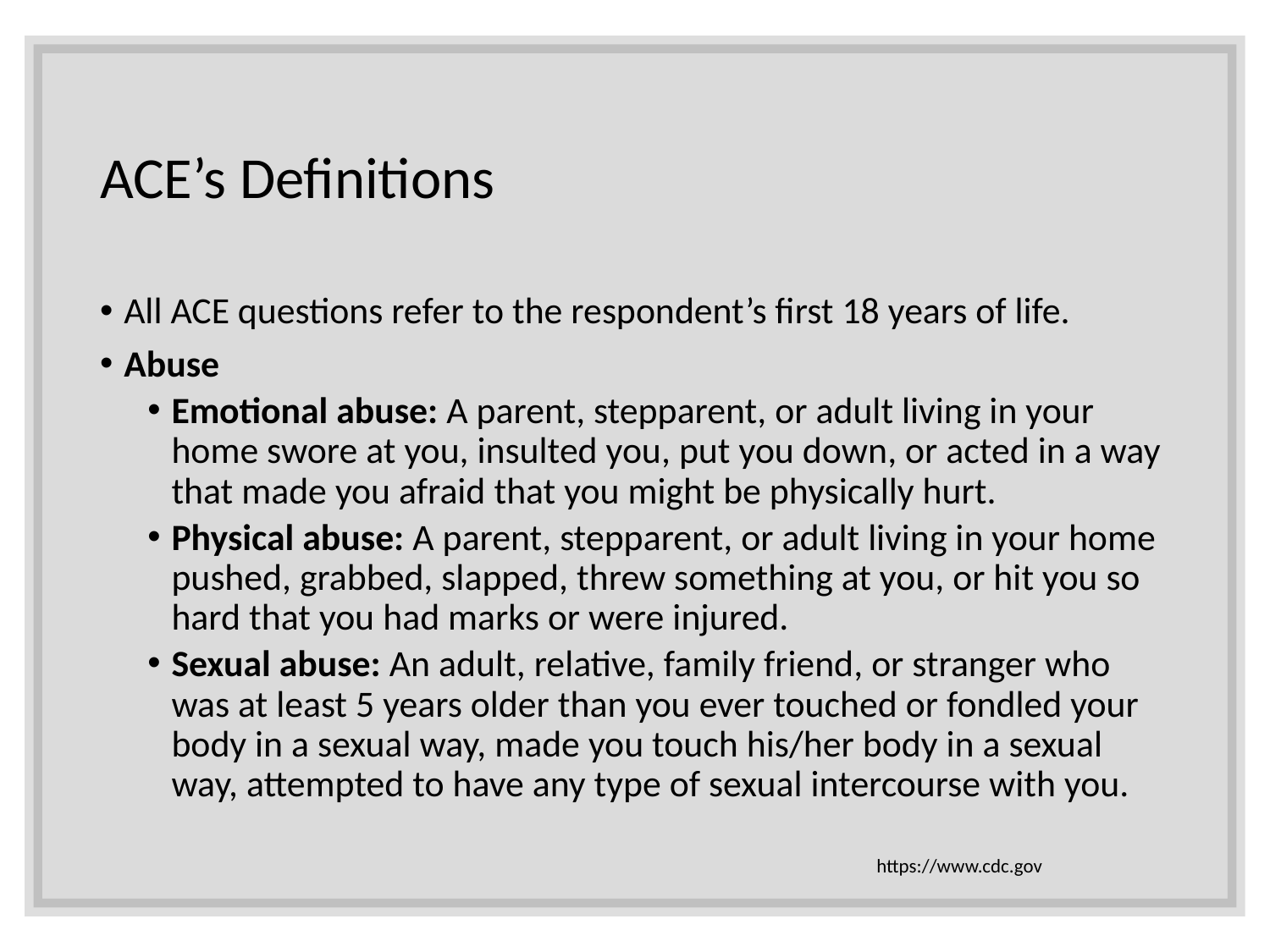

# ACE’s Definitions
All ACE questions refer to the respondent’s first 18 years of life.
Abuse
Emotional abuse: A parent, stepparent, or adult living in your home swore at you, insulted you, put you down, or acted in a way that made you afraid that you might be physically hurt.
Physical abuse: A parent, stepparent, or adult living in your home pushed, grabbed, slapped, threw something at you, or hit you so hard that you had marks or were injured.
Sexual abuse: An adult, relative, family friend, or stranger who was at least 5 years older than you ever touched or fondled your body in a sexual way, made you touch his/her body in a sexual way, attempted to have any type of sexual intercourse with you.

https://www.cdc.gov